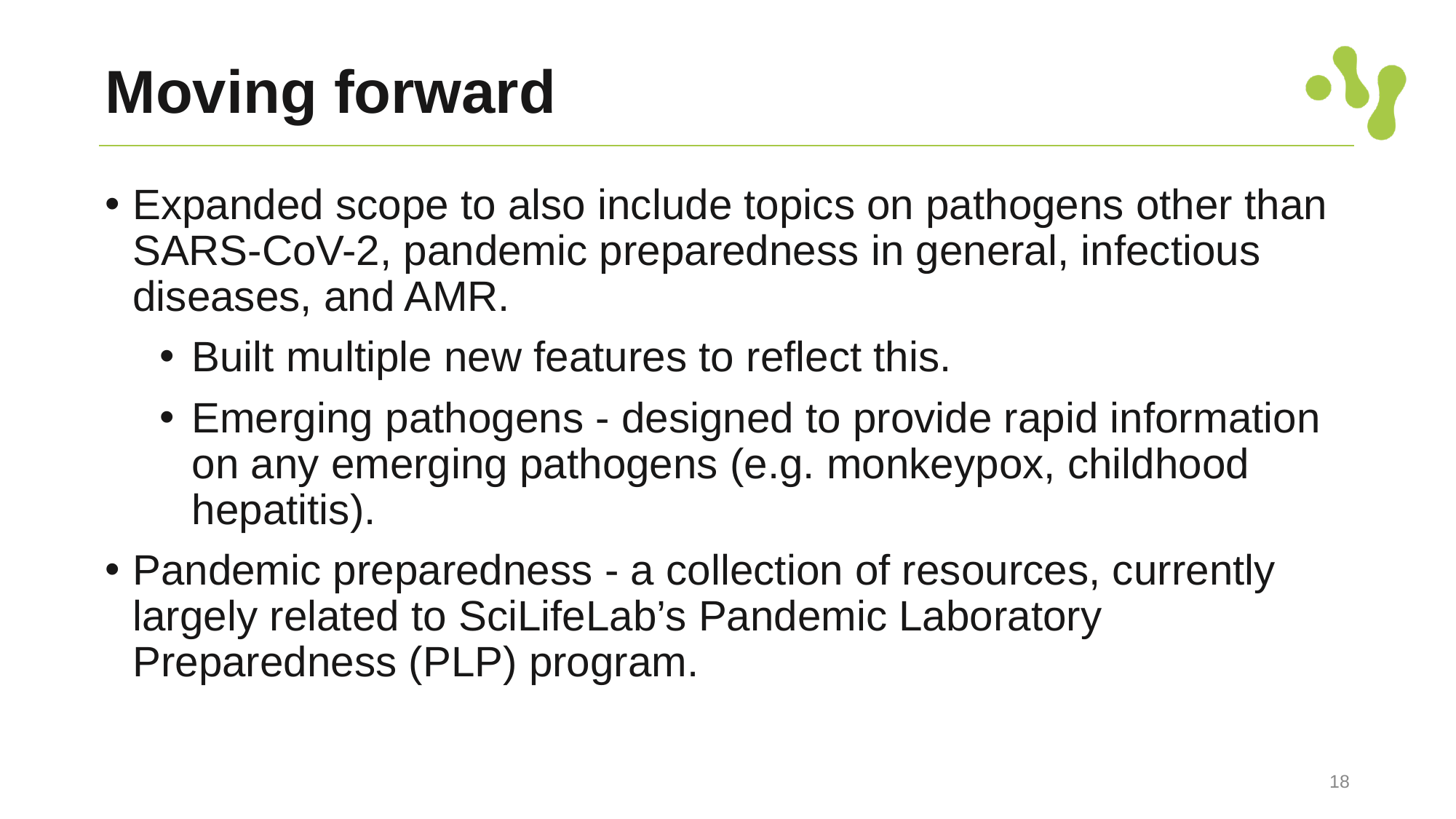

# Moving forward
Expanded scope to also include topics on pathogens other than SARS-CoV-2, pandemic preparedness in general, infectious diseases, and AMR.
Built multiple new features to reflect this.
Emerging pathogens - designed to provide rapid information on any emerging pathogens (e.g. monkeypox, childhood hepatitis).
Pandemic preparedness - a collection of resources, currently largely related to SciLifeLab’s Pandemic Laboratory Preparedness (PLP) program.
18